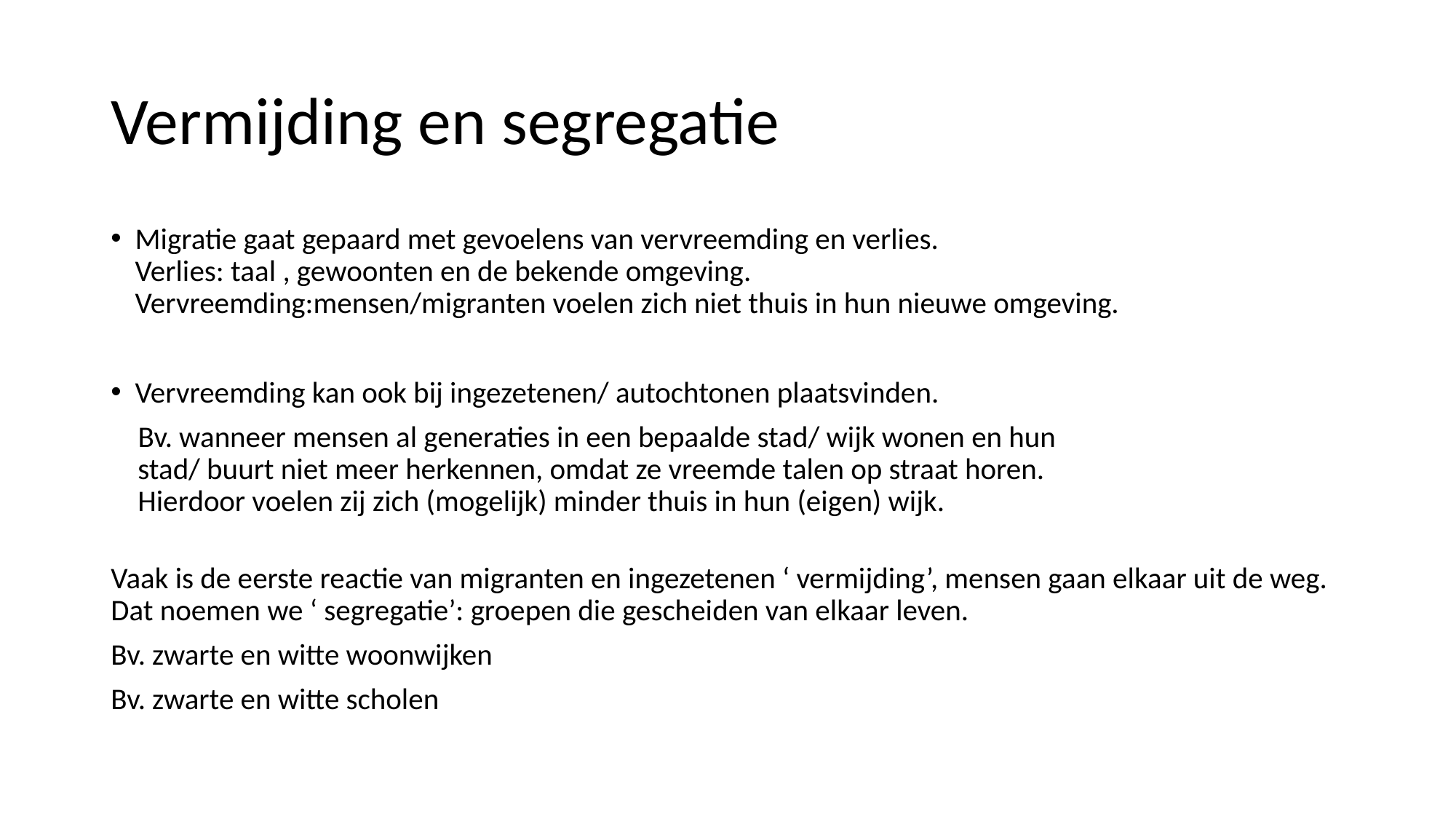

# Vermijding en segregatie
Migratie gaat gepaard met gevoelens van vervreemding en verlies.
Verlies: taal , gewoonten en de bekende omgeving.
Vervreemding:mensen/migranten voelen zich niet thuis in hun nieuwe omgeving.

Vervreemding kan ook bij ingezetenen/ autochtonen plaatsvinden.
    Bv. wanneer mensen al generaties in een bepaalde stad/ wijk wonen en hun
    stad/ buurt niet meer herkennen, omdat ze vreemde talen op straat horen.
    Hierdoor voelen zij zich (mogelijk) minder thuis in hun (eigen) wijk.
Vaak is de eerste reactie van migranten en ingezetenen ‘ vermijding’, mensen gaan elkaar uit de weg.
Dat noemen we ‘ segregatie’: groepen die gescheiden van elkaar leven.
Bv. zwarte en witte woonwijken
Bv. zwarte en witte scholen